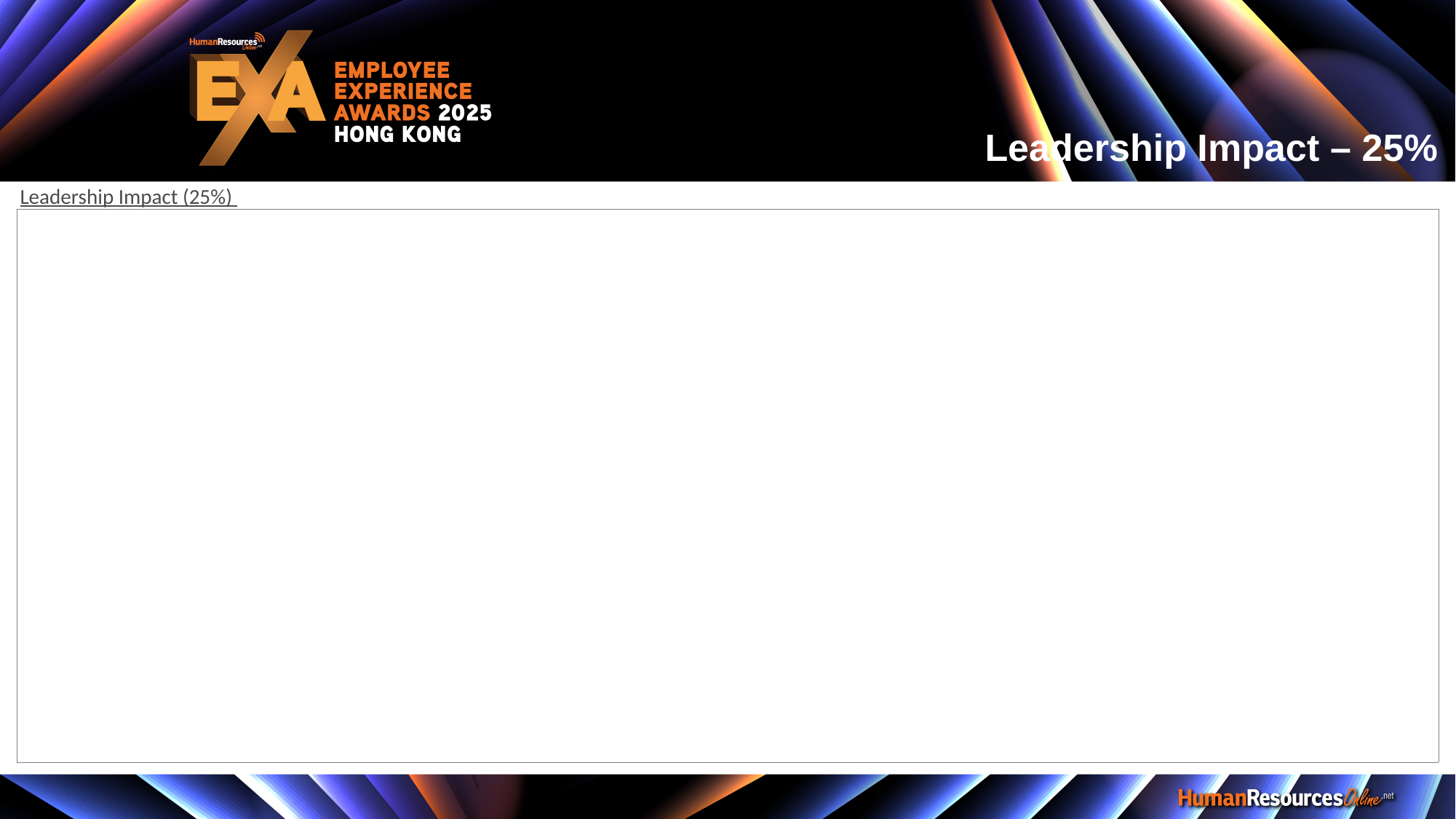

Leadership Impact – 25%
Leadership Impact (25%)
|  |
| --- |